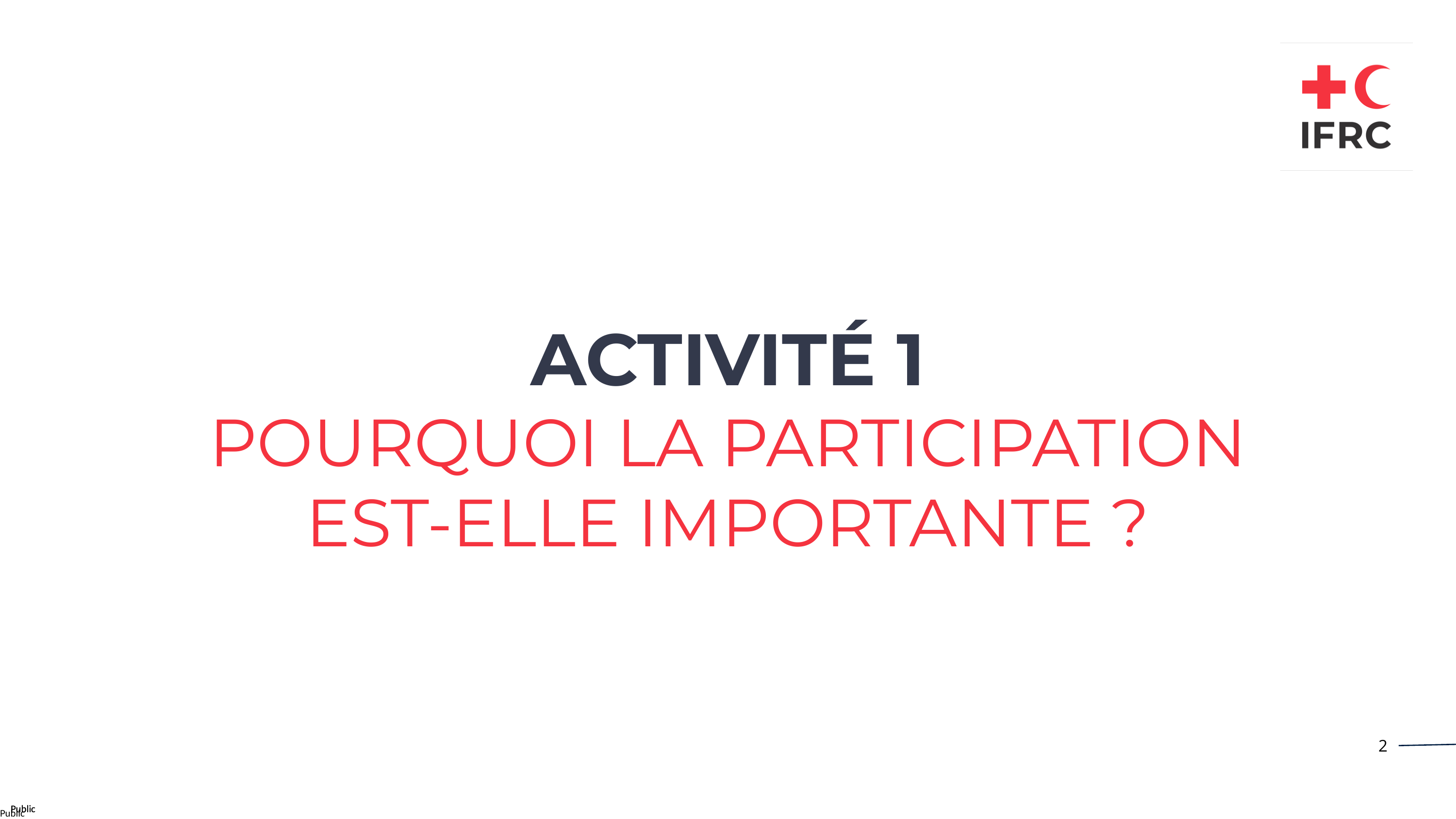

ACTIVITÉ 1
POURQUOI LA PARTICIPATION EST-ELLE IMPORTANTE ?